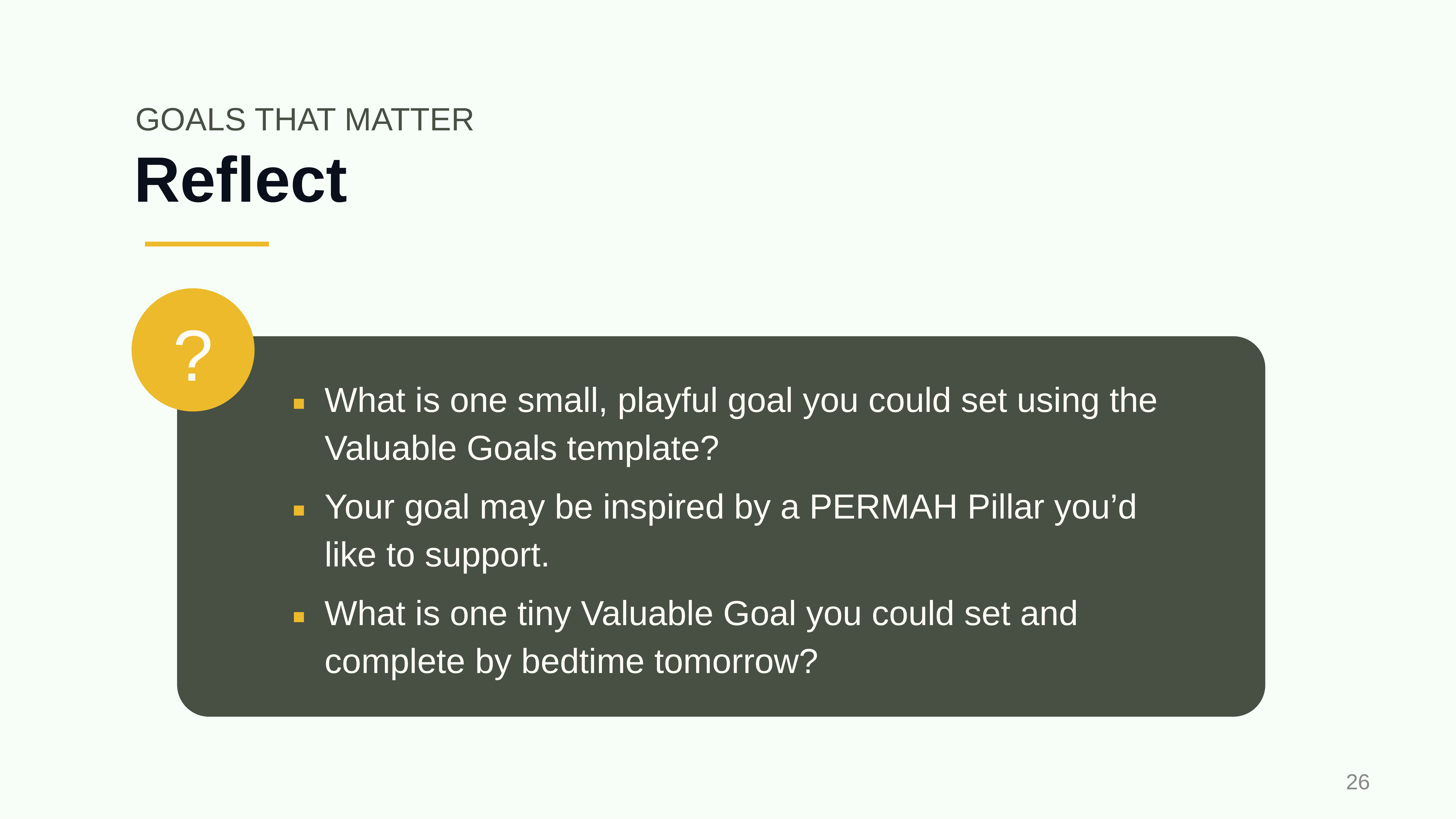

GOALS THAT MATTER
# Reflect

?

What is one small, playful goal you could set using the Valuable Goals template?
Your goal may be inspired by a PERMAH Pillar you’d like to support.
What is one tiny Valuable Goal you could set and complete by bedtime tomorrow?
26